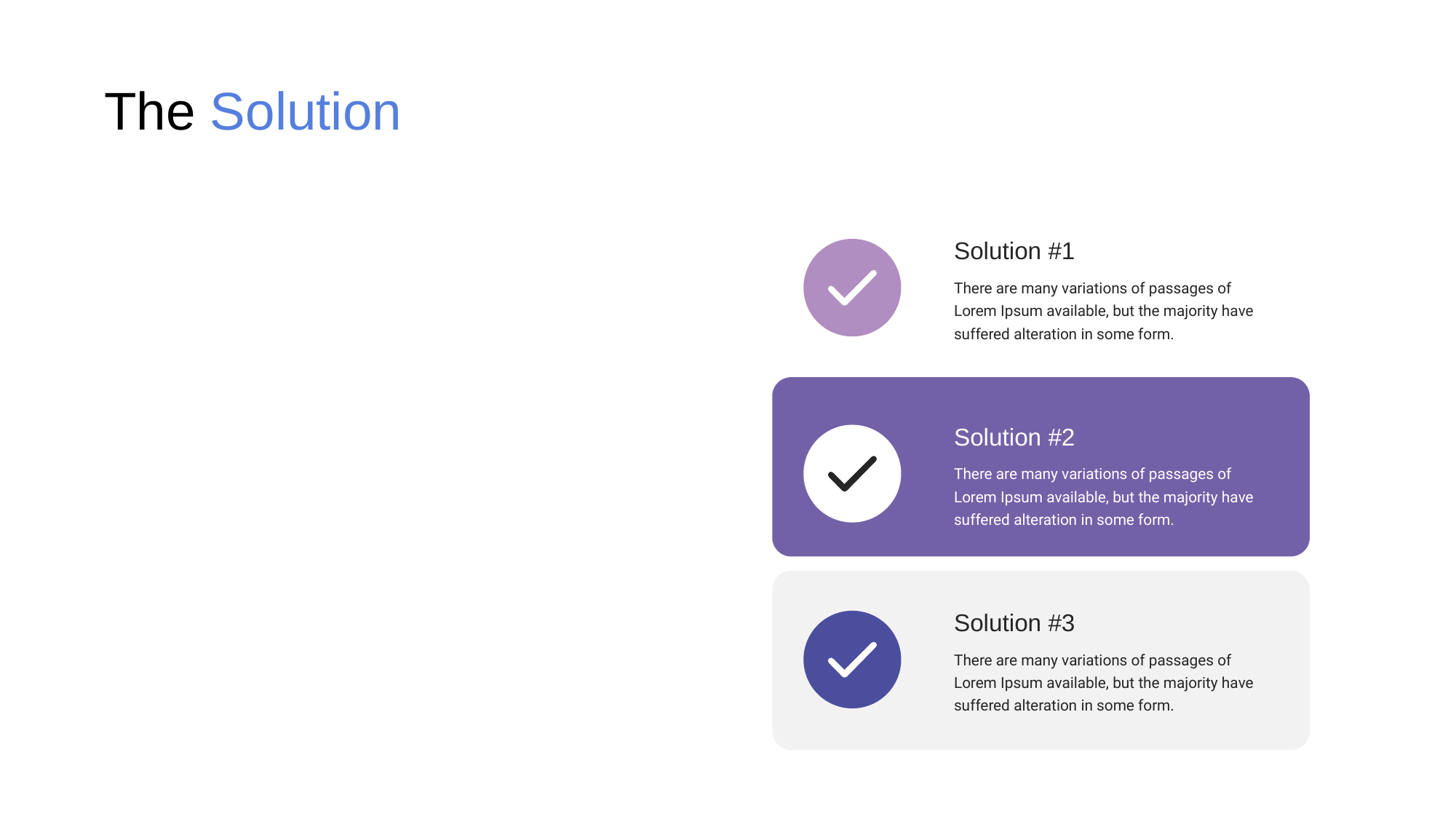

The Solution

Solution #1

There are many variations of passages of Lorem Ipsum available, but the majority have suffered alteration in some form.

Solution #2

There are many variations of passages of Lorem Ipsum available, but the majority have suffered alteration in some form.

Solution #3

There are many variations of passages of Lorem Ipsum available, but the majority have suffered alteration in some form.